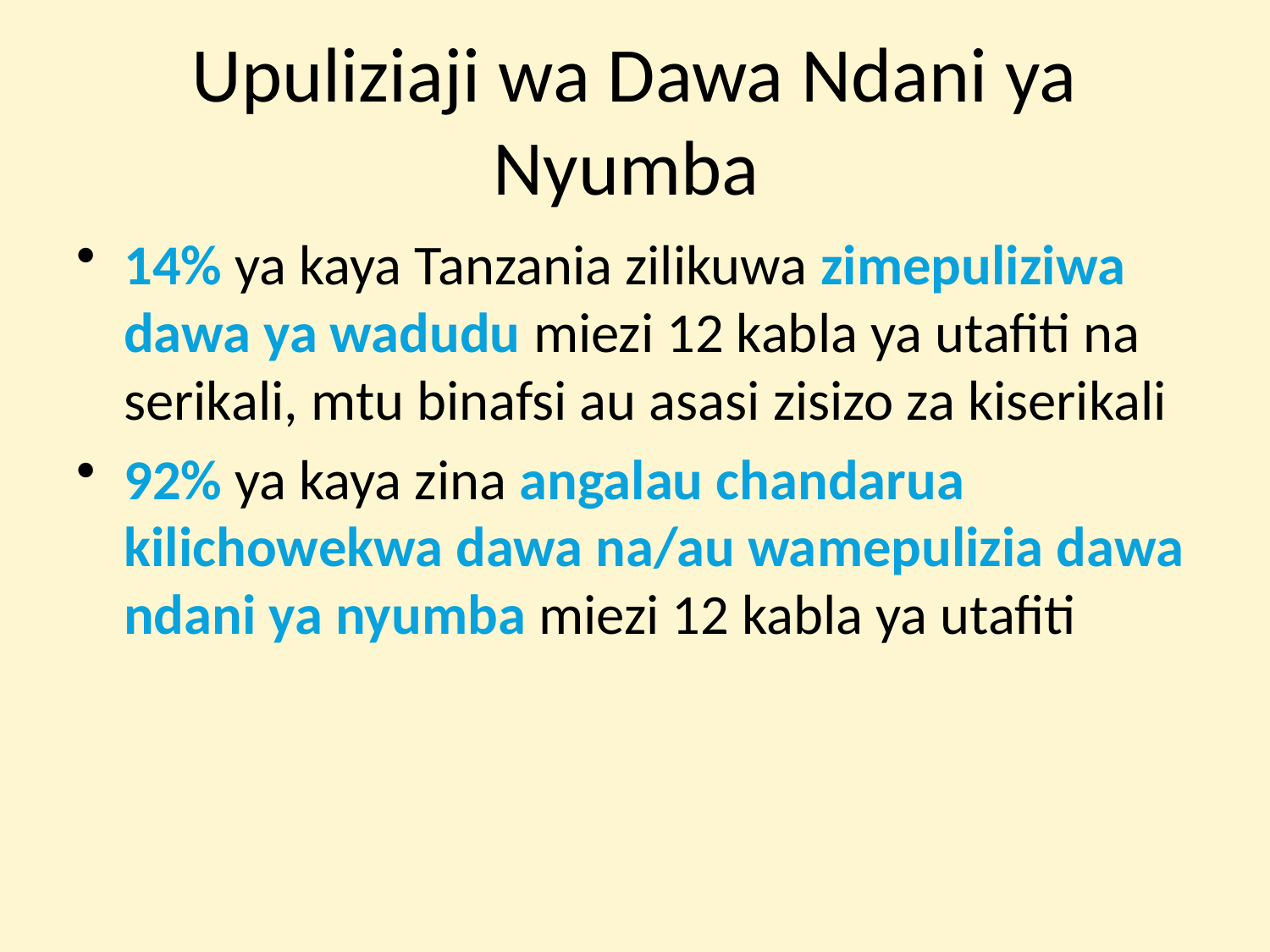

# Upuliziaji wa Dawa Ndani ya Nyumba
14% ya kaya Tanzania zilikuwa zimepuliziwa dawa ya wadudu miezi 12 kabla ya utafiti na serikali, mtu binafsi au asasi zisizo za kiserikali
92% ya kaya zina angalau chandarua kilichowekwa dawa na/au wamepulizia dawa ndani ya nyumba miezi 12 kabla ya utafiti